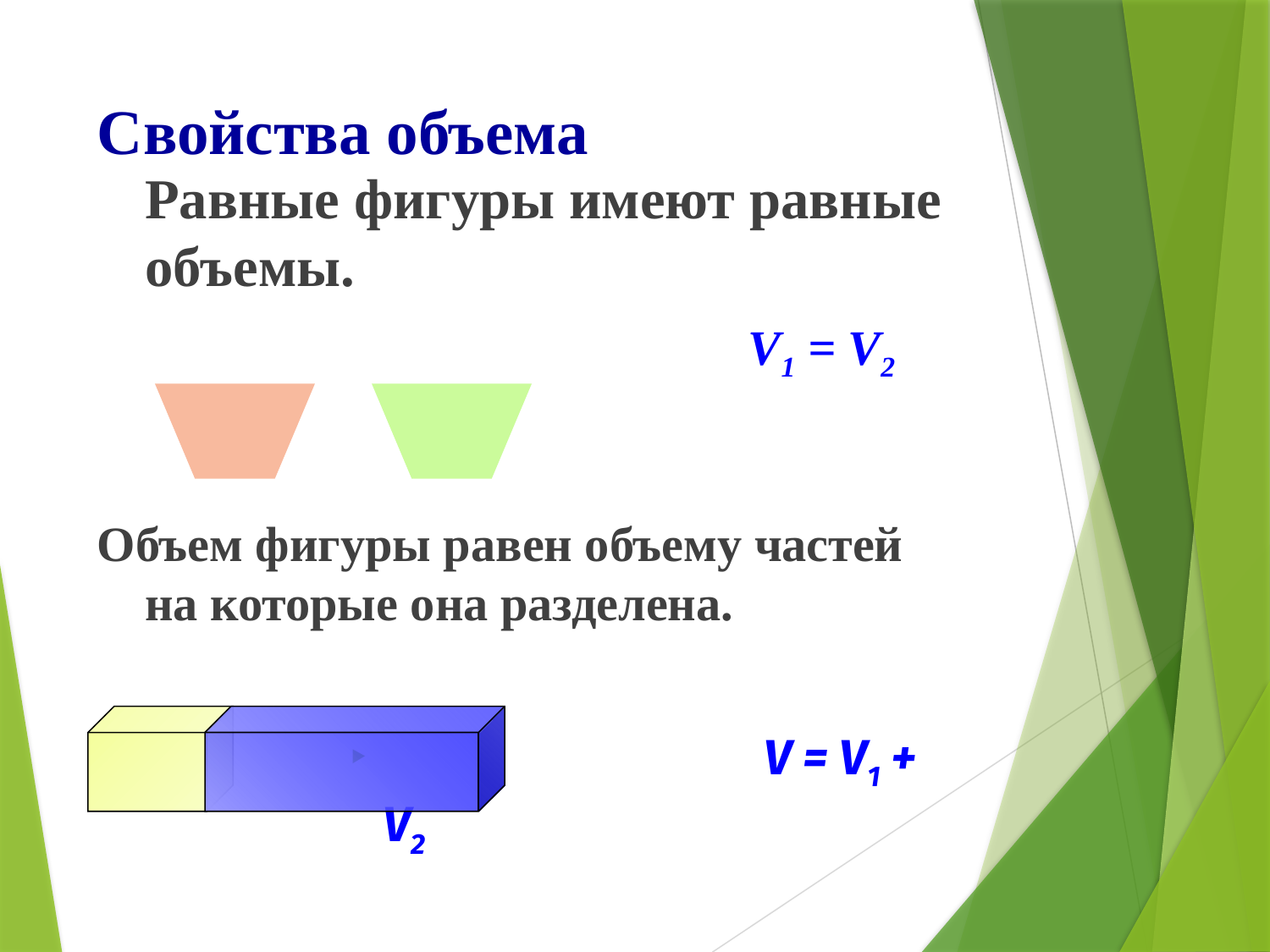

# Свойства объема
	Равные фигуры имеют равные объемы.
 			                     V1 = V2

Объем фигуры равен объему частей на которые она разделена.

 			V = V1 + V2